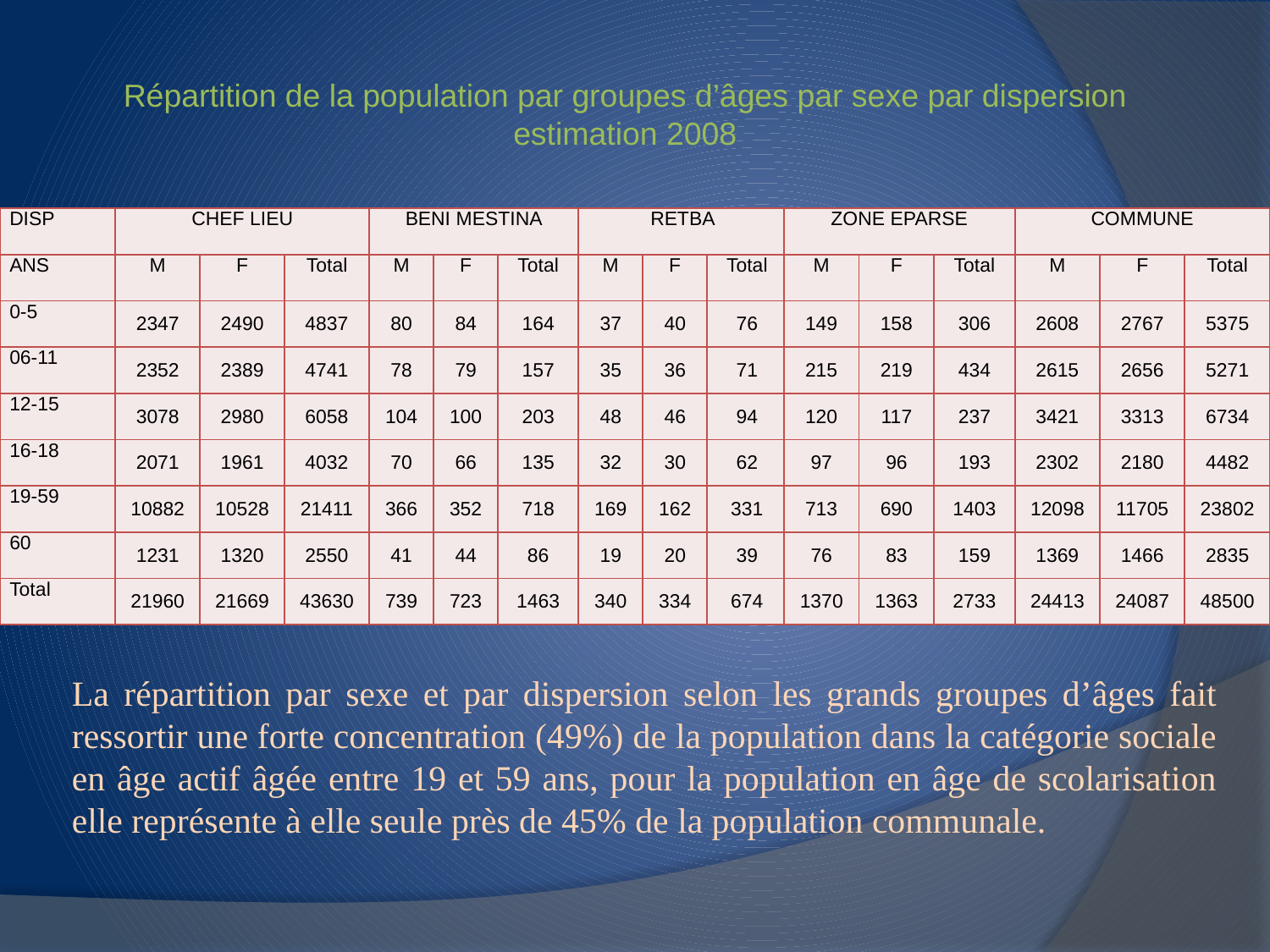

Répartition de la population par groupes d’âges par sexe par dispersion estimation 2008
| DISP | CHEF LIEU |  |  | BENI MESTINA |  |  | RETBA |  |  |
| --- | --- | --- | --- | --- | --- | --- | --- | --- | --- |
| ANS | M | F | Total | M | F | Total | M | F | Total |
| 0-5 | 2347 | 2490 | 4837 | 80 | 84 | 164 | 37 | 40 | 76 |
| 06-11 | 2352 | 2389 | 4741 | 78 | 79 | 157 | 35 | 36 | 71 |
| 12-15 | 3078 | 2980 | 6058 | 104 | 100 | 203 | 48 | 46 | 94 |
| 16-18 | 2071 | 1961 | 4032 | 70 | 66 | 135 | 32 | 30 | 62 |
| 19-59 | 10882 | 10528 | 21411 | 366 | 352 | 718 | 169 | 162 | 331 |
| 60 | 1231 | 1320 | 2550 | 41 | 44 | 86 | 19 | 20 | 39 |
| Total | 21960 | 21669 | 43630 | 739 | 723 | 1463 | 340 | 334 | 674 |
| ZONE EPARSE |  |  | COMMUNE |  |  |
| --- | --- | --- | --- | --- | --- |
| M | F | Total | M | F | Total |
| 149 | 158 | 306 | 2608 | 2767 | 5375 |
| 215 | 219 | 434 | 2615 | 2656 | 5271 |
| 120 | 117 | 237 | 3421 | 3313 | 6734 |
| 97 | 96 | 193 | 2302 | 2180 | 4482 |
| 713 | 690 | 1403 | 12098 | 11705 | 23802 |
| 76 | 83 | 159 | 1369 | 1466 | 2835 |
| 1370 | 1363 | 2733 | 24413 | 24087 | 48500 |
La répartition par sexe et par dispersion selon les grands groupes d’âges fait ressortir une forte concentration (49%) de la population dans la catégorie sociale en âge actif âgée entre 19 et 59 ans, pour la population en âge de scolarisation elle représente à elle seule près de 45% de la population communale.